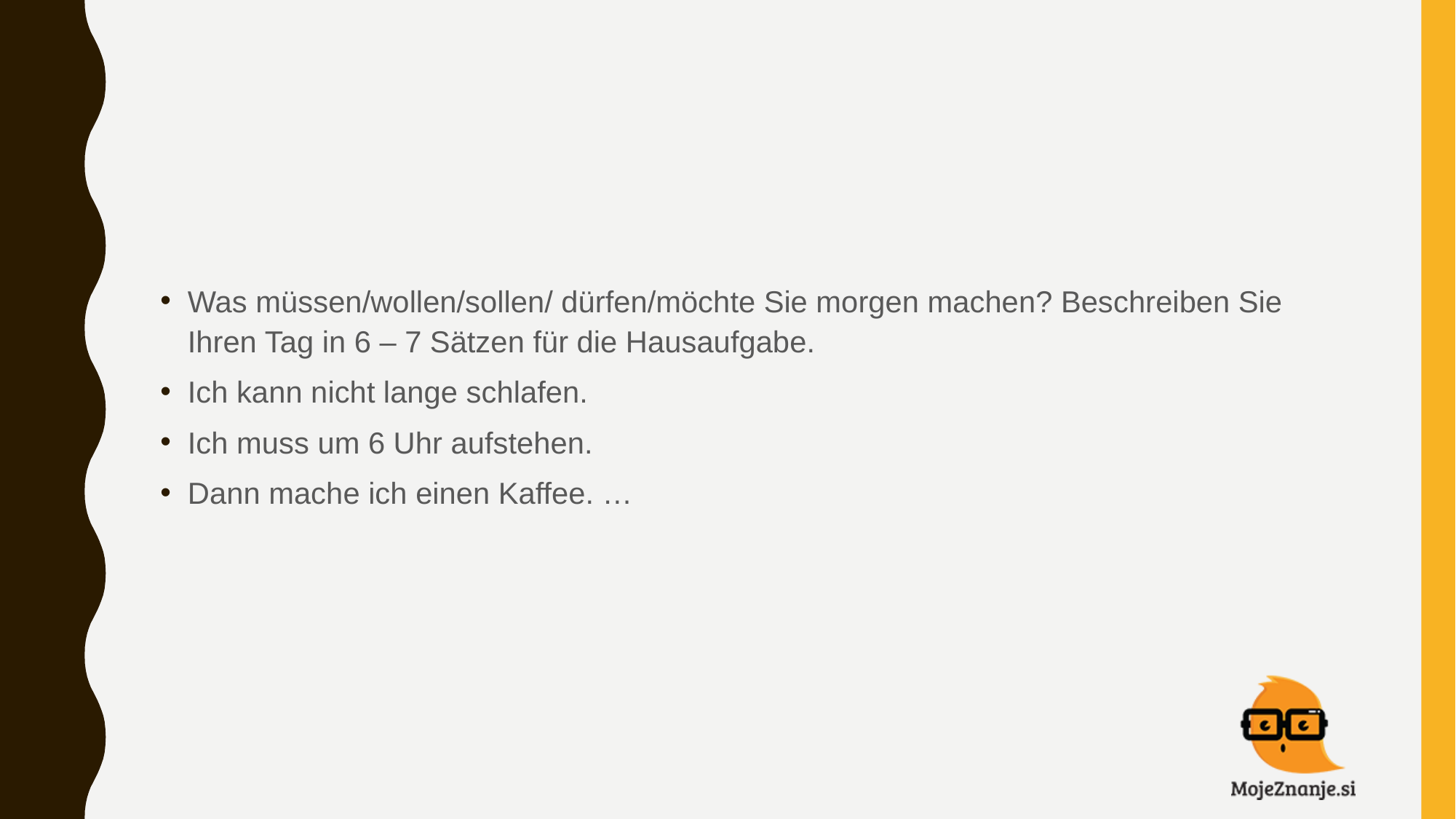

#
Was müssen/wollen/sollen/ dürfen/möchte Sie morgen machen? Beschreiben Sie Ihren Tag in 6 – 7 Sätzen für die Hausaufgabe.
Ich kann nicht lange schlafen.
Ich muss um 6 Uhr aufstehen.
Dann mache ich einen Kaffee. …